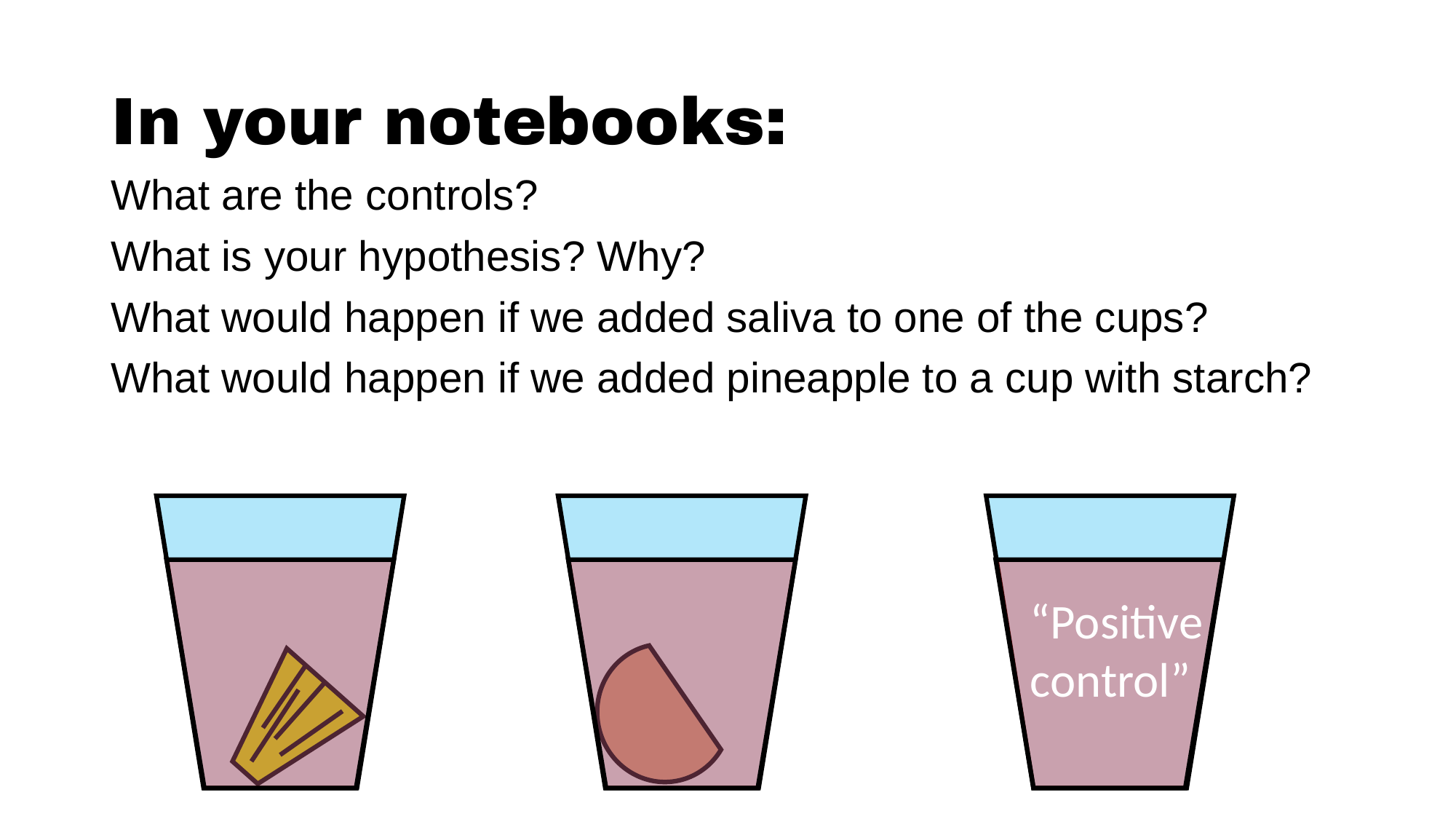

# In your notebooks:
What are the controls?
What is your hypothesis? Why?
What would happen if we added saliva to one of the cups?
What would happen if we added pineapple to a cup with starch?

“Positive control”